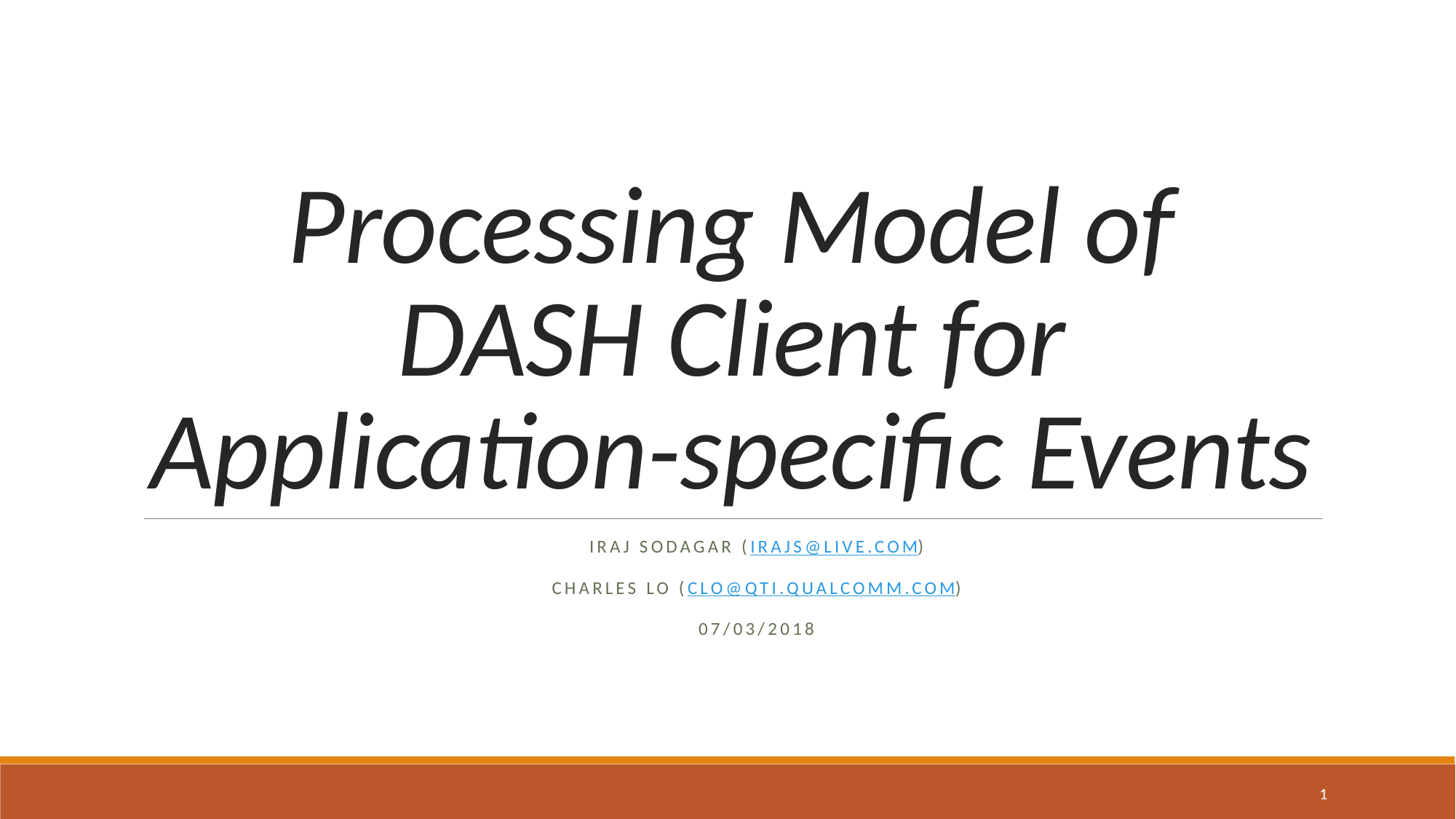

# Processing Model of DASH Client for Application-specific Events
Iraj Sodagar (irajs@live.com)
Charles Lo (clo@qti.qualcomm.com)
07/03/2018
1